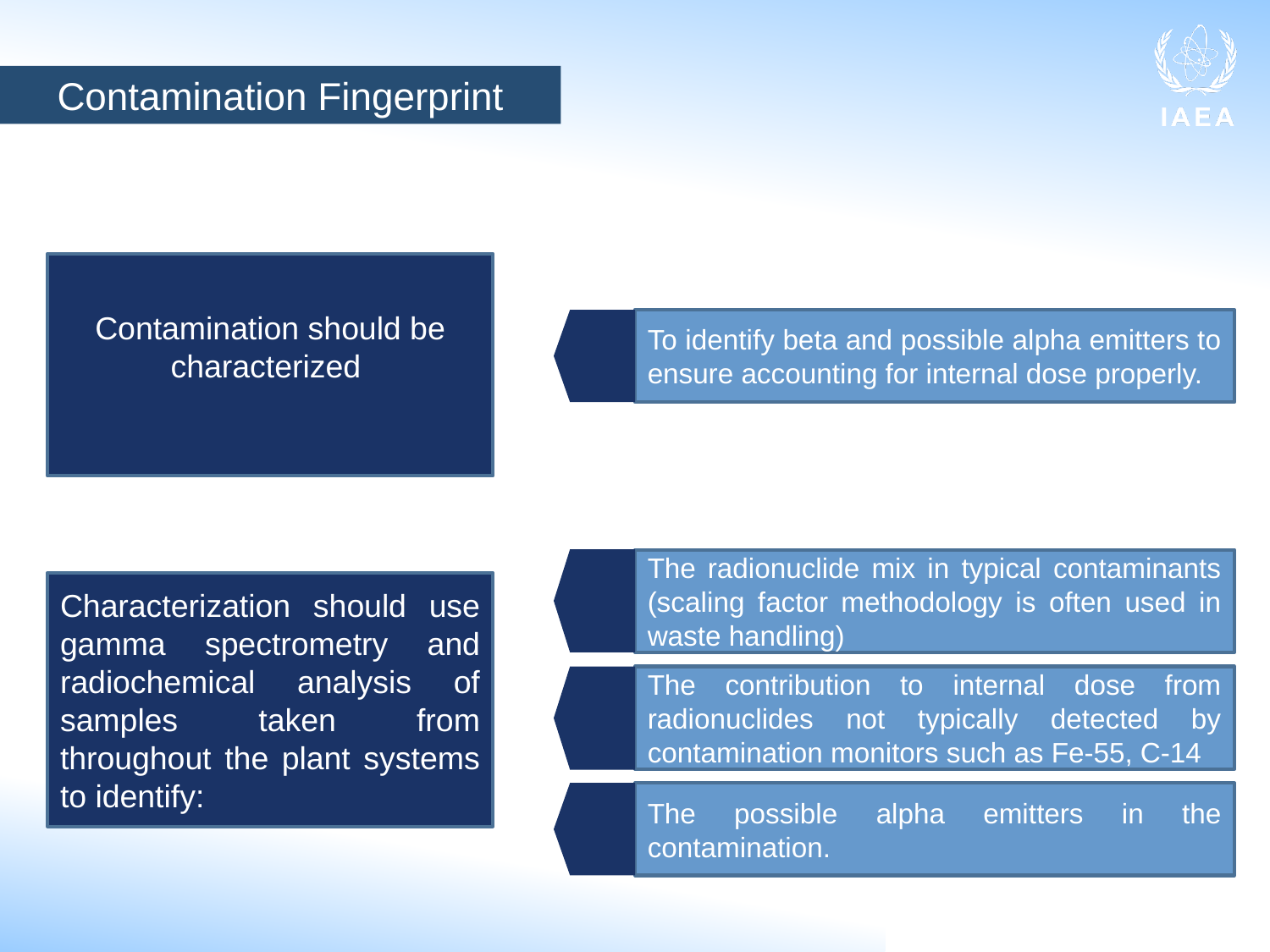

Contamination Fingerprint
Contamination should be characterized

To identify beta and possible alpha emitters to ensure accounting for internal dose properly.

The radionuclide mix in typical contaminants (scaling factor methodology is often used in waste handling)

Characterization should use gamma spectrometry and radiochemical analysis of samples taken from throughout the plant systems to identify:
The contribution to internal dose from radionuclides not typically detected by contamination monitors such as Fe-55, C-14

The possible alpha emitters in the contamination.